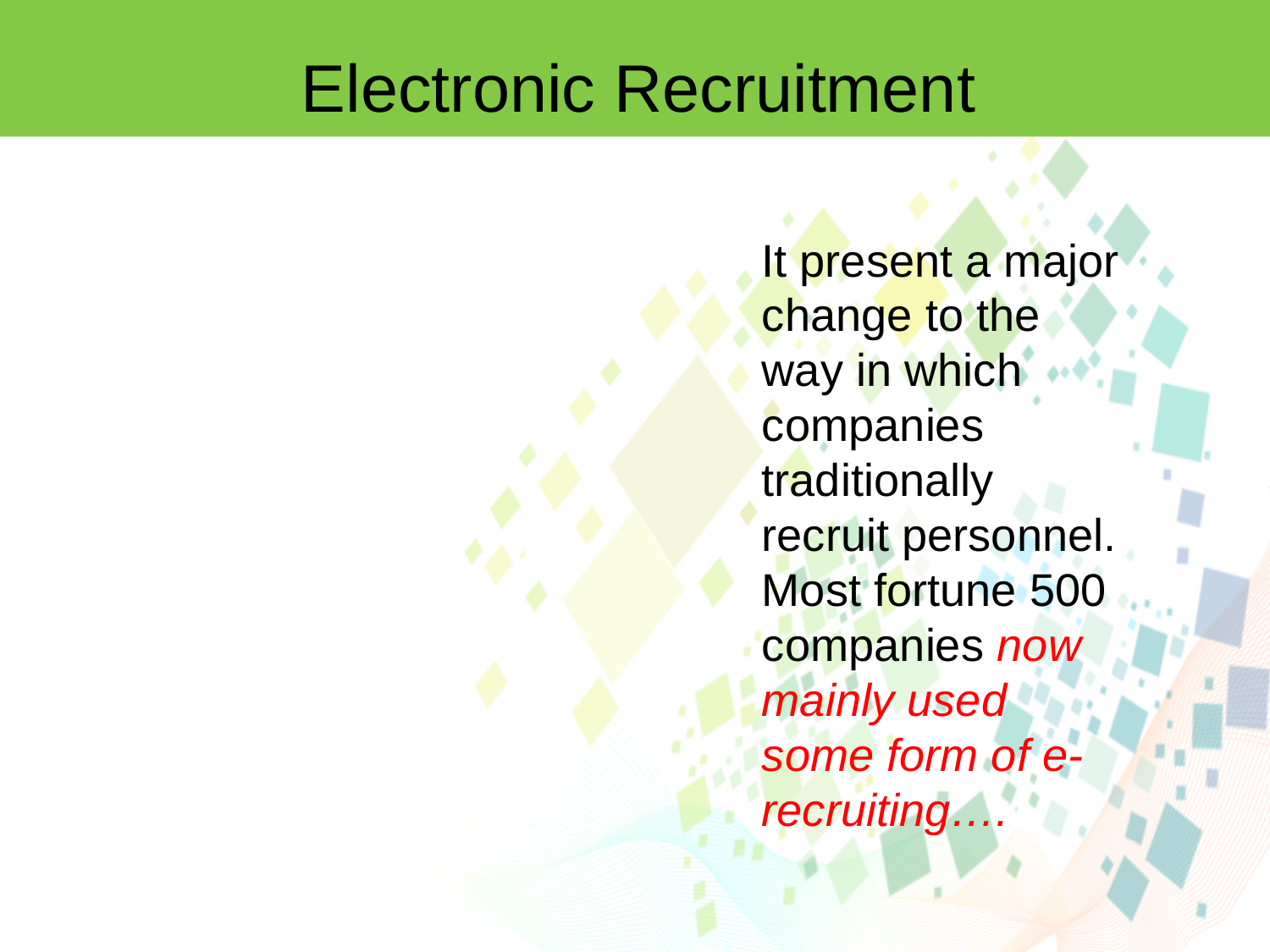

Electronic Recruitment
It present a major change to the way in which companies traditionally recruit personnel. Most fortune 500 companies now mainly used some form of e-recruiting….